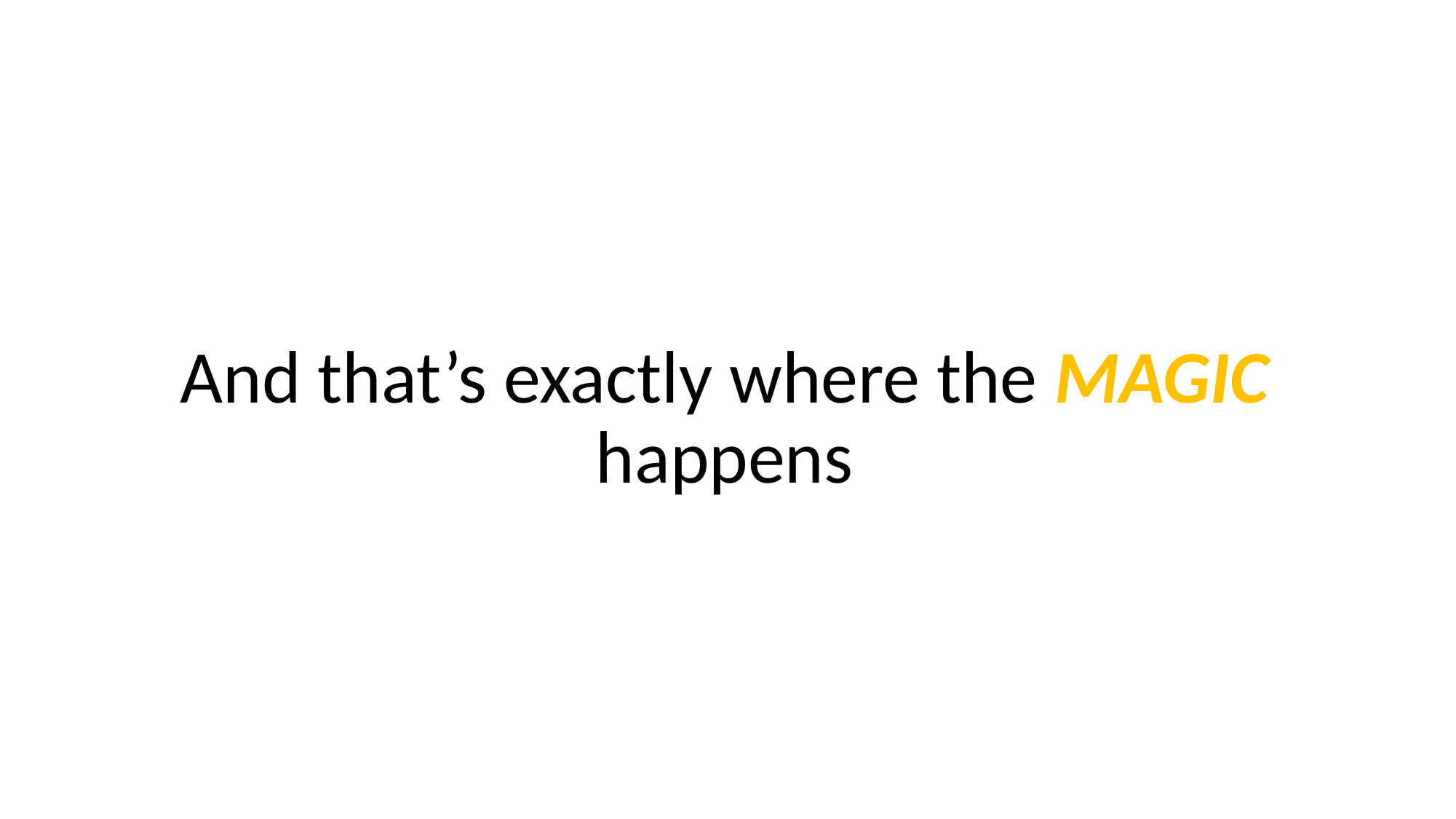

And that’s exactly where the MAGIC happens